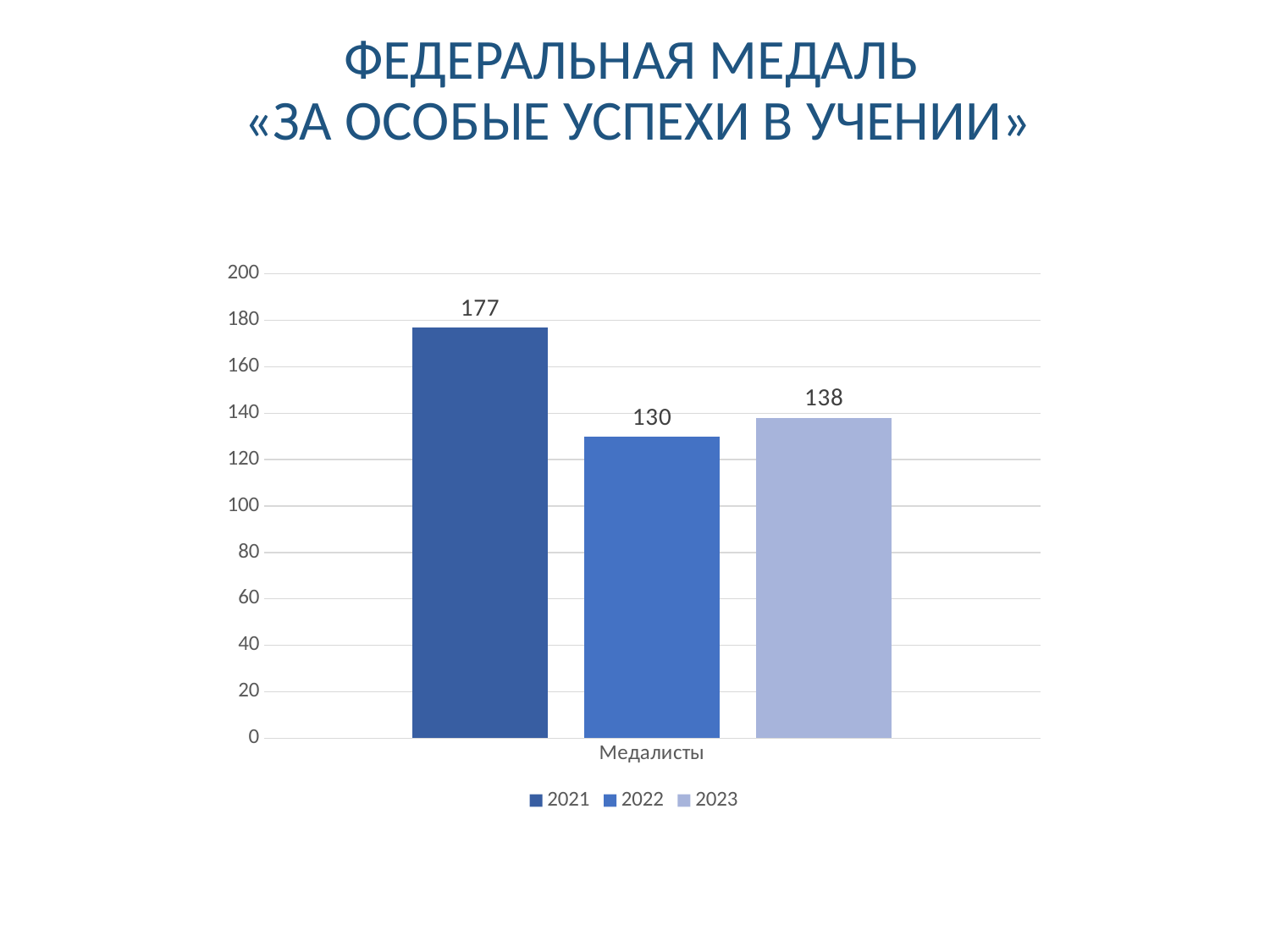

# ФЕДЕРАЛЬНАЯ МЕДАЛЬ «ЗА ОСОБЫЕ УСПЕХИ В УЧЕНИИ»

### Chart

| Category | 2021 | 2022 | 2023 |
|---|---|---|---|
| Медалисты | 177.0 | 130.0 | 138.0 |